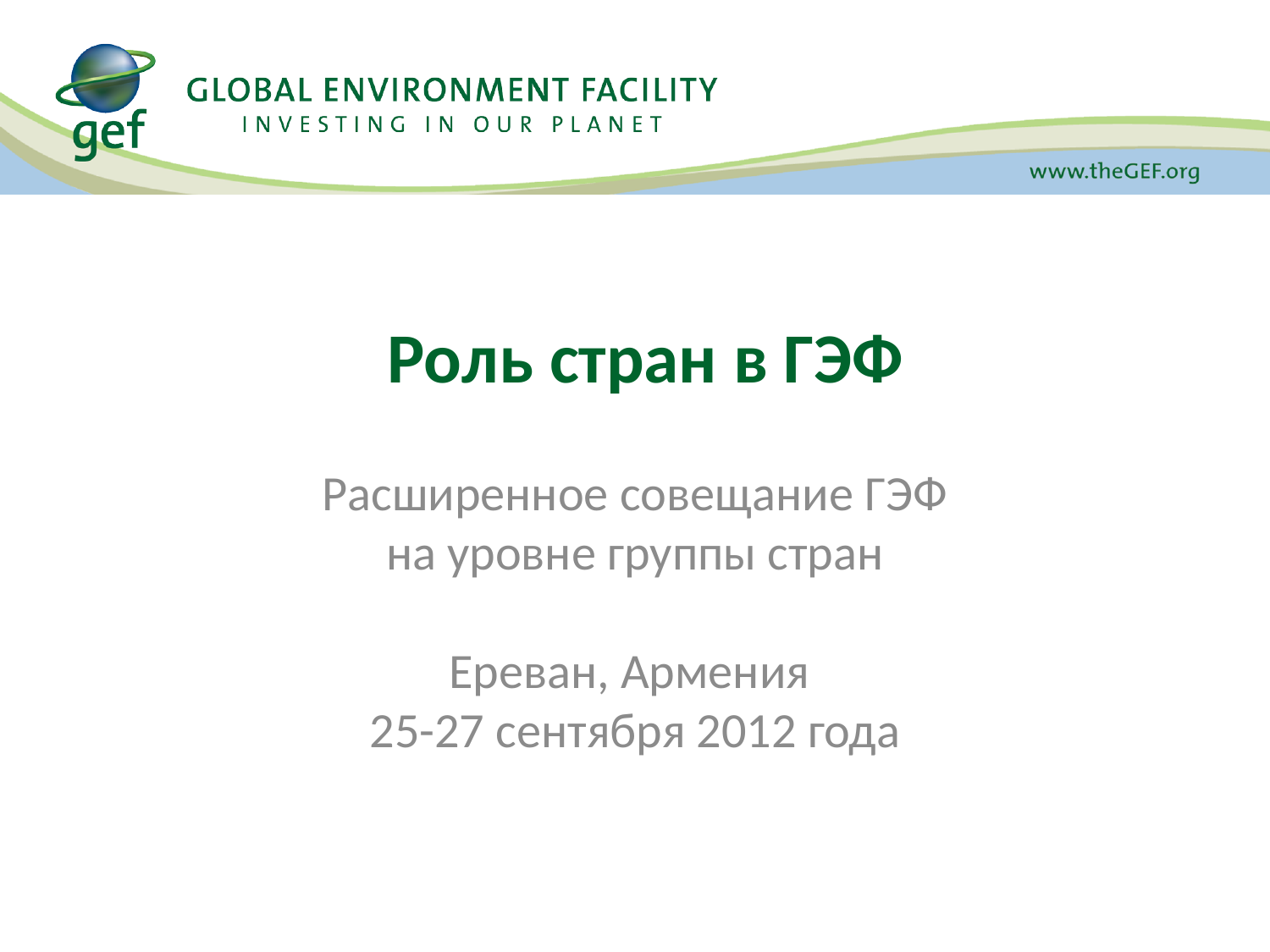

# Роль стран в ГЭФ
Расширенное совещание ГЭФ
на уровне группы стран

Ереван, Армения
25-27 сентября 2012 года